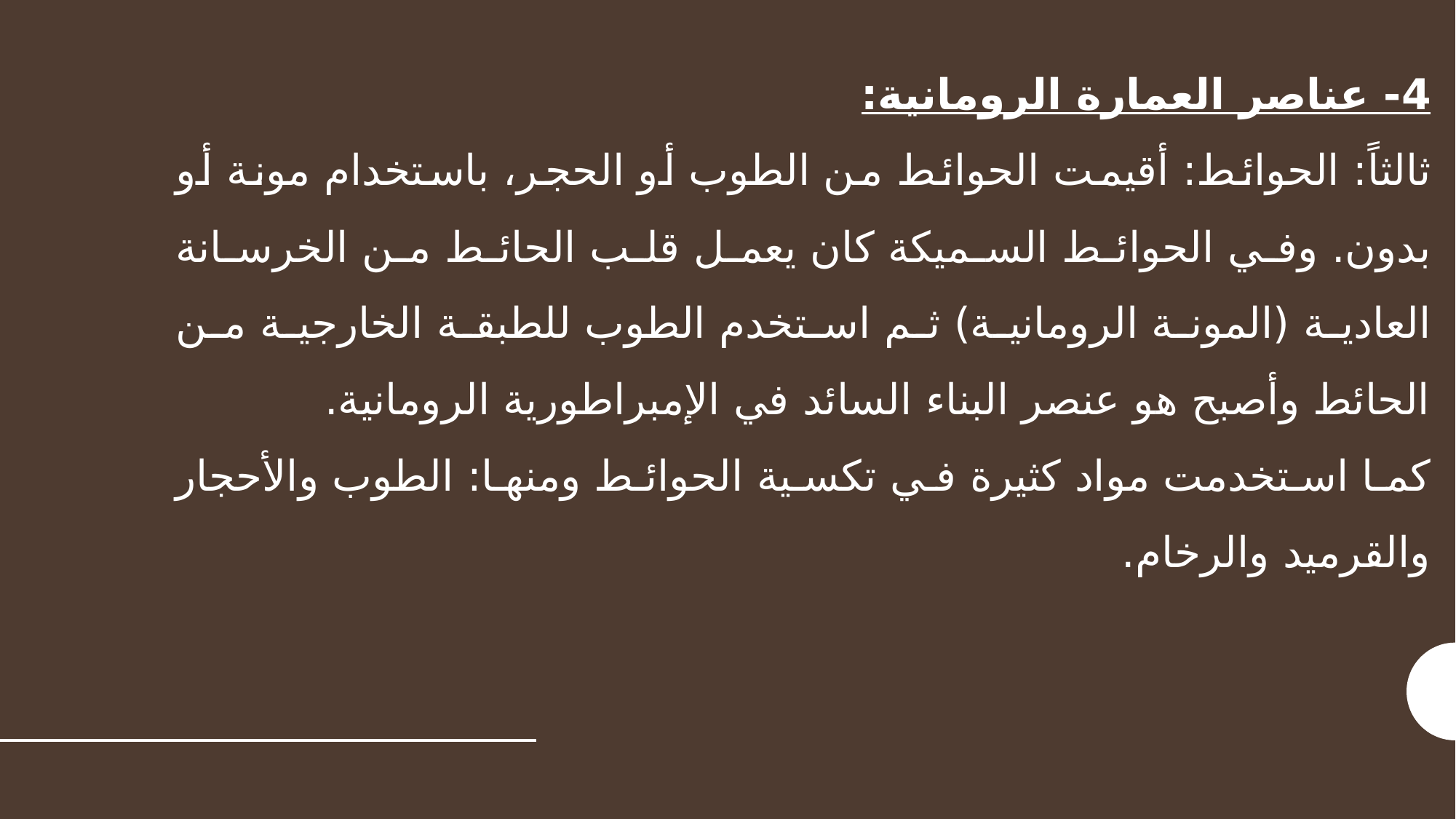

4- عناصر العمارة الرومانية:
ثالثاً: الحوائط: أقيمت الحوائط من الطوب أو الحجر، باستخدام مونة أو بدون. وفي الحوائط السميكة كان يعمل قلب الحائط من الخرسانة العادية (المونة الرومانية) ثم استخدم الطوب للطبقة الخارجية من الحائط وأصبح هو عنصر البناء السائد في الإمبراطورية الرومانية.
كما استخدمت مواد كثيرة في تكسية الحوائط ومنها: الطوب والأحجار والقرميد والرخام.